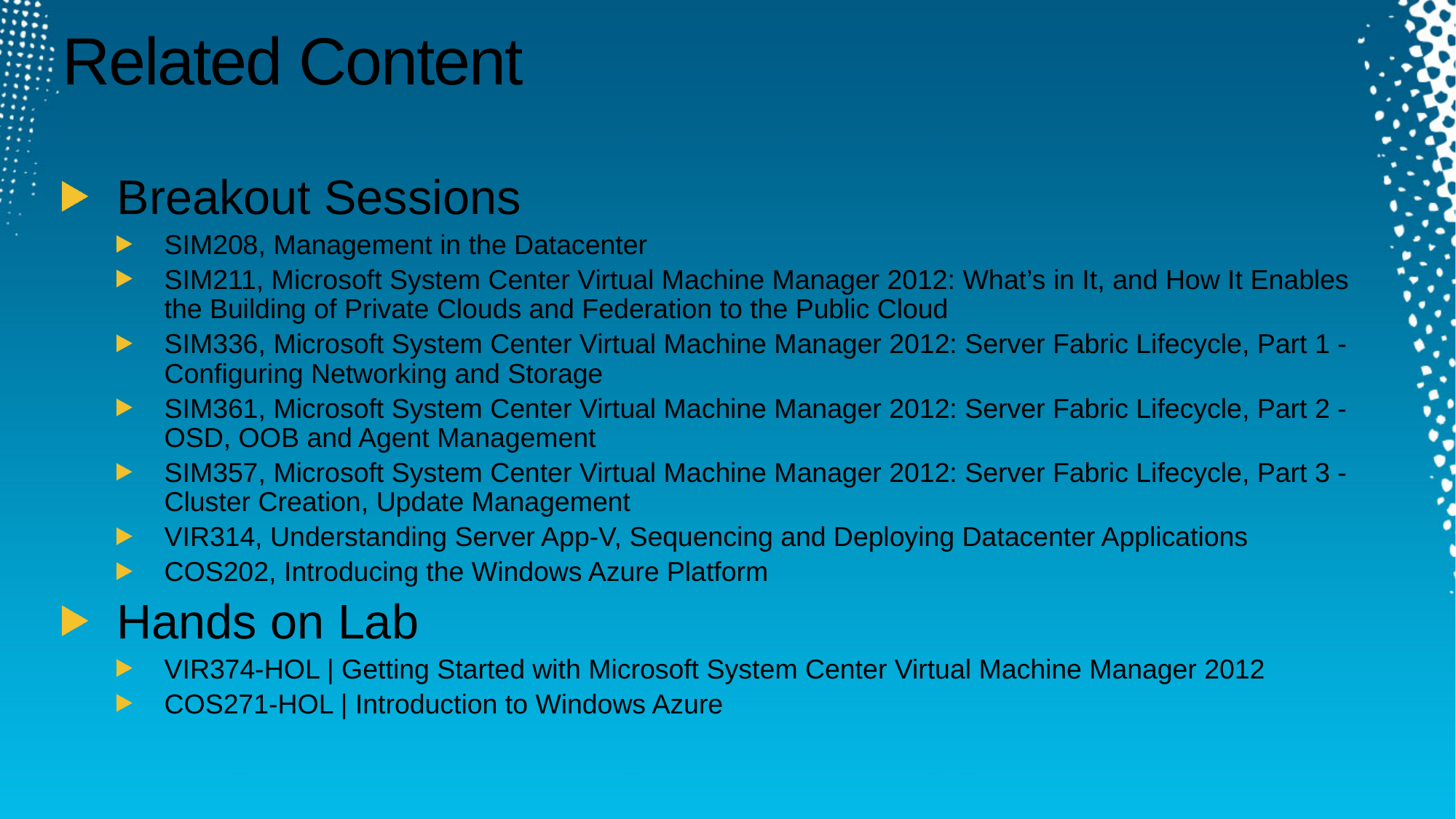

# Related Content
Breakout Sessions
SIM208, Management in the Datacenter
SIM211, Microsoft System Center Virtual Machine Manager 2012: What’s in It, and How It Enables the Building of Private Clouds and Federation to the Public Cloud
SIM336, Microsoft System Center Virtual Machine Manager 2012: Server Fabric Lifecycle, Part 1 - Configuring Networking and Storage
SIM361, Microsoft System Center Virtual Machine Manager 2012: Server Fabric Lifecycle, Part 2 - OSD, OOB and Agent Management
SIM357, Microsoft System Center Virtual Machine Manager 2012: Server Fabric Lifecycle, Part 3 - Cluster Creation, Update Management
VIR314, Understanding Server App-V, Sequencing and Deploying Datacenter Applications
COS202, Introducing the Windows Azure Platform
Hands on Lab
VIR374-HOL | Getting Started with Microsoft System Center Virtual Machine Manager 2012
COS271-HOL | Introduction to Windows Azure